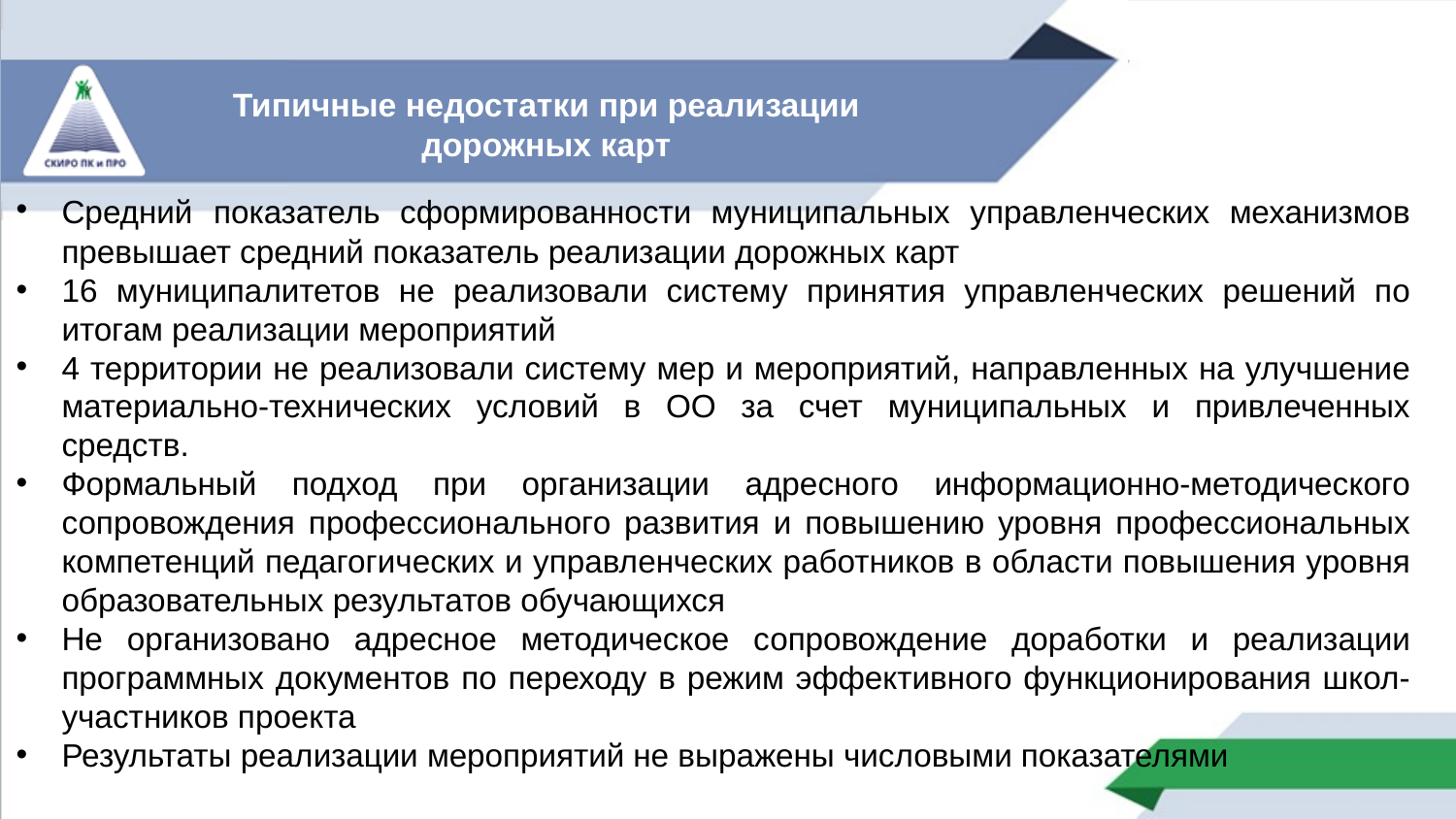

# Типичные недостатки при реализации дорожных карт
Средний показатель сформированности муниципальных управленческих механизмов превышает средний показатель реализации дорожных карт
16 муниципалитетов не реализовали систему принятия управленческих решений по итогам реализации мероприятий
4 территории не реализовали систему мер и мероприятий, направленных на улучшение материально-технических условий в ОО за счет муниципальных и привлеченных средств.
Формальный подход при организации адресного информационно-методического сопровождения профессионального развития и повышению уровня профессиональных компетенций педагогических и управленческих работников в области повышения уровня образовательных результатов обучающихся
Не организовано адресное методическое сопровождение доработки и реализации программных документов по переходу в режим эффективного функционирования школ-участников проекта
Результаты реализации мероприятий не выражены числовыми показателями